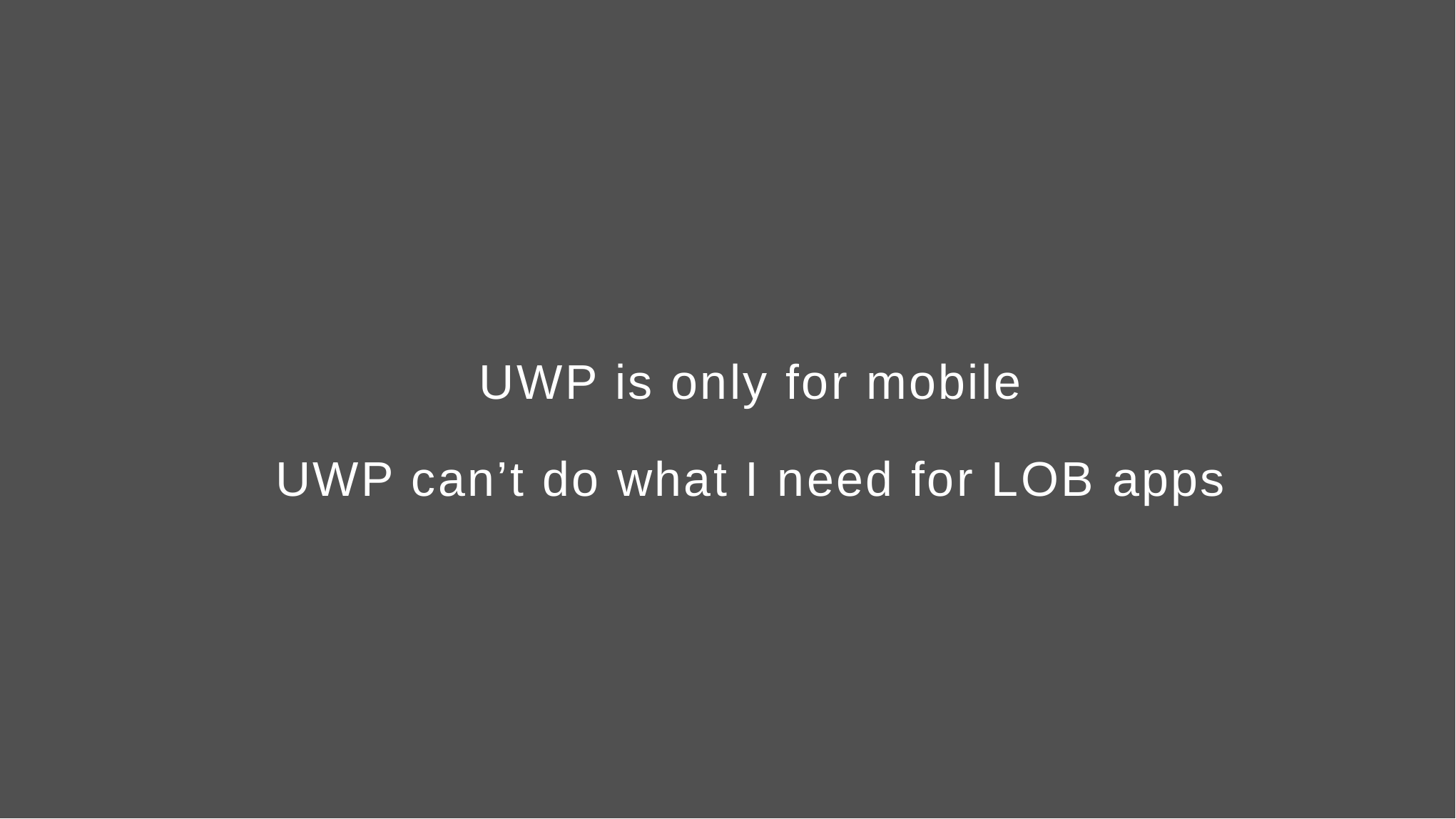

UWP is only for mobile
UWP can’t do what I need for LOB apps